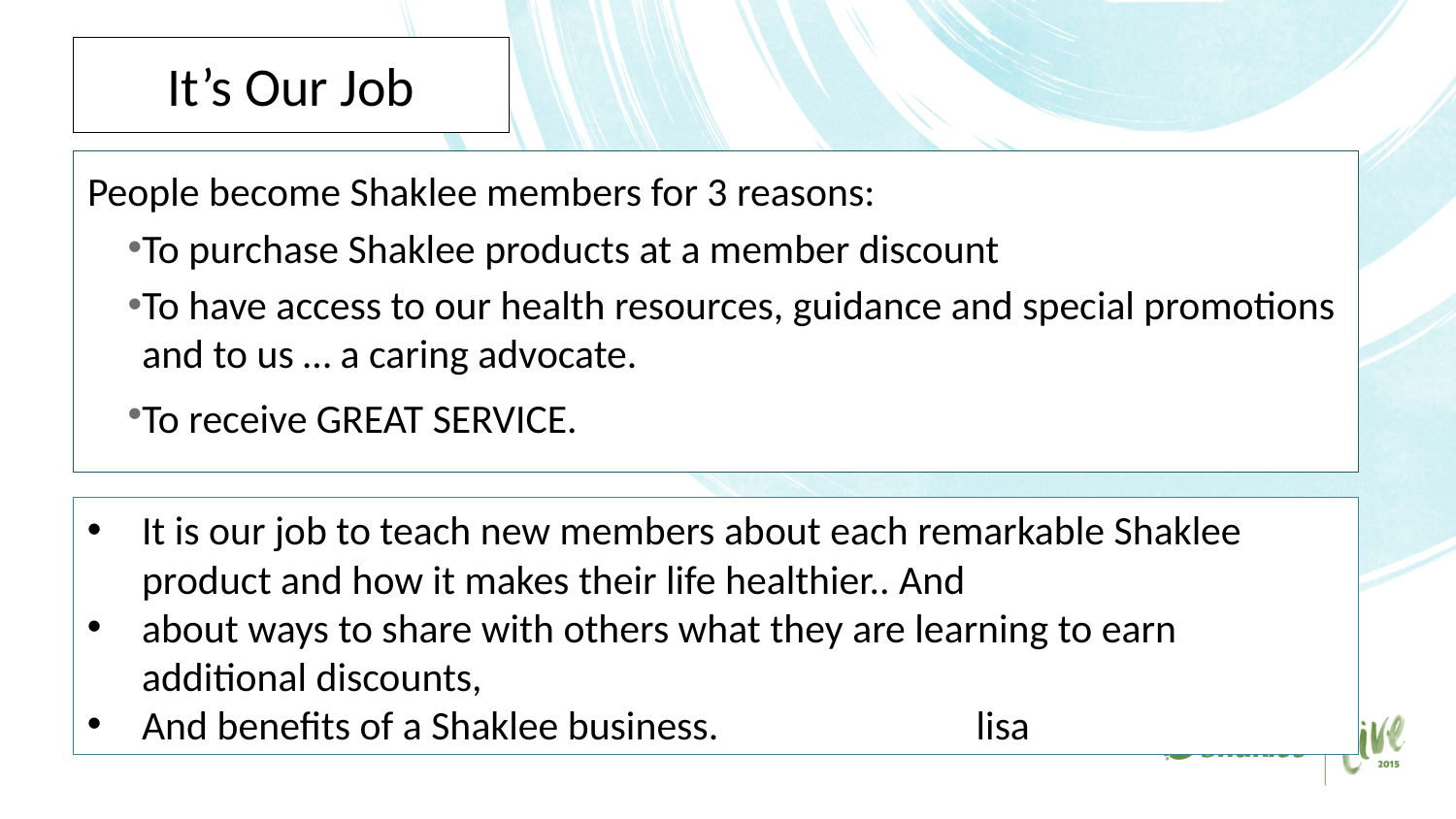

# It’s Our Job
People become Shaklee members for 3 reasons:
To purchase Shaklee products at a member discount
To have access to our health resources, guidance and special promotions and to us … a caring advocate.
To receive GREAT SERVICE.
It is our job to teach new members about each remarkable Shaklee product and how it makes their life healthier.. And
about ways to share with others what they are learning to earn additional discounts,
And benefits of a Shaklee business.                            lisa